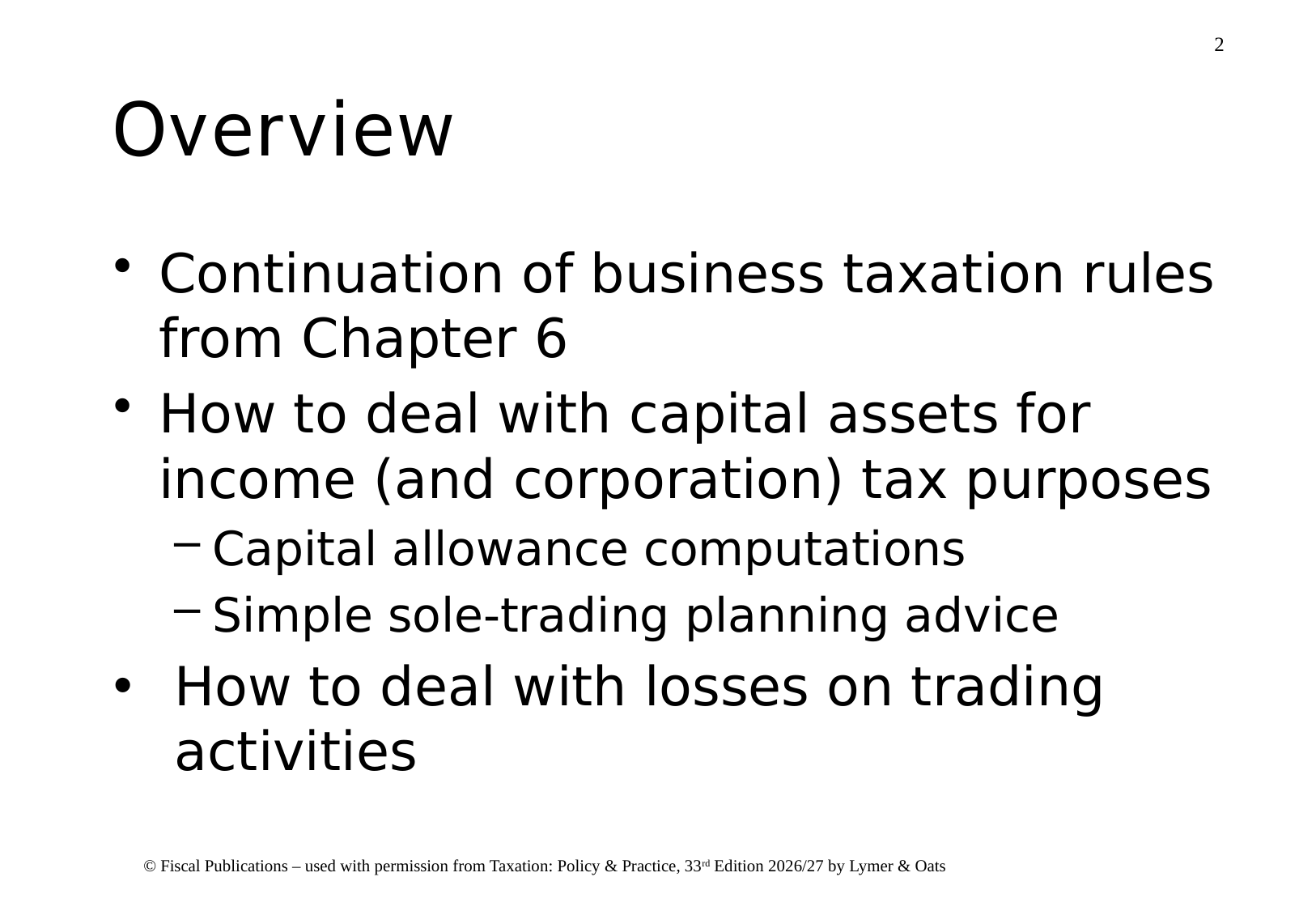

# Overview
Continuation of business taxation rules from Chapter 6
How to deal with capital assets for income (and corporation) tax purposes
Capital allowance computations
Simple sole-trading planning advice
How to deal with losses on trading activities